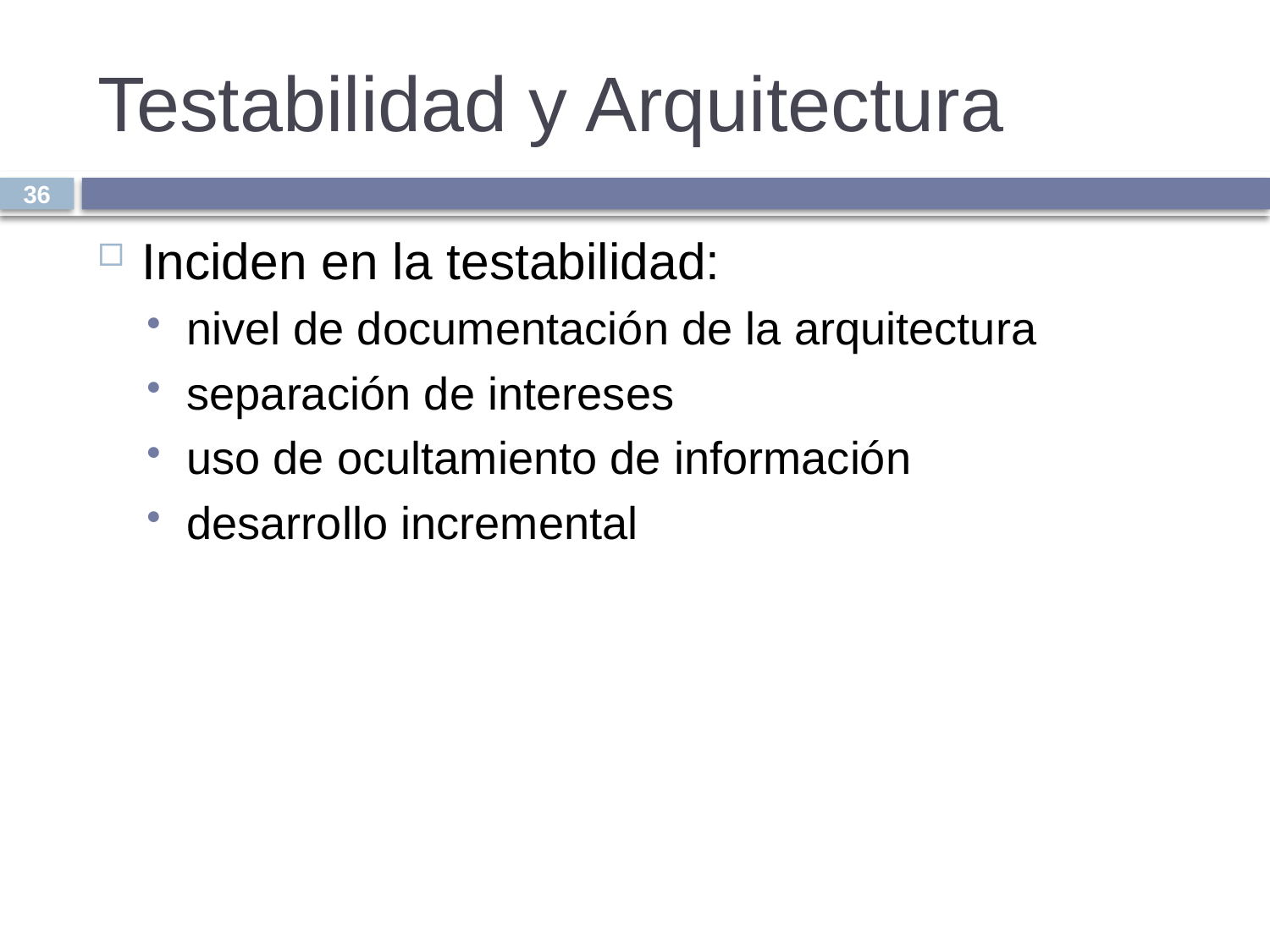

# Testabilidad y Arquitectura
36
Inciden en la testabilidad:
nivel de documentación de la arquitectura
separación de intereses
uso de ocultamiento de información
desarrollo incremental